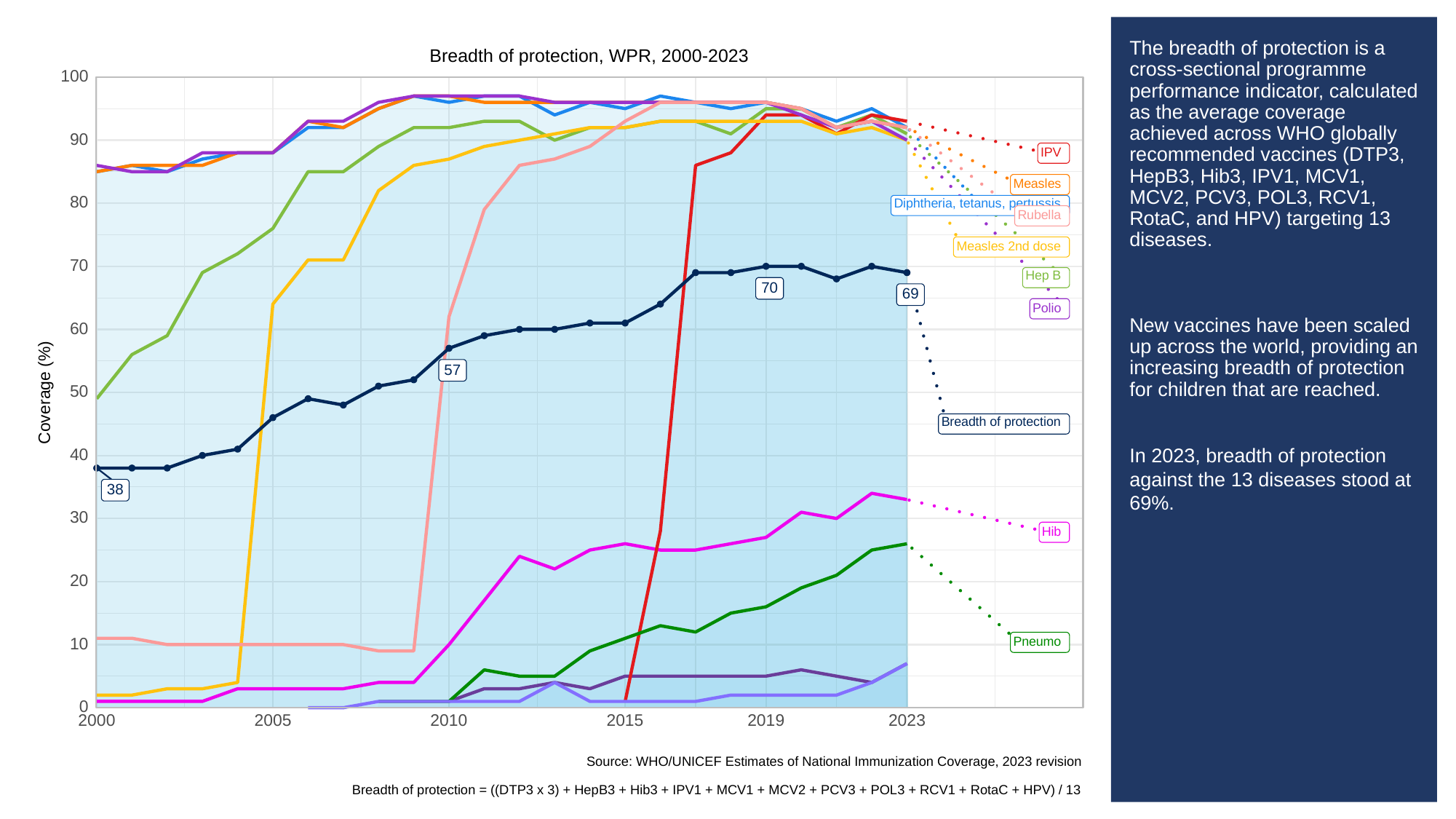

# The breadth of protection is a cross-sectional programme performance indicator, calculated as the average coverage achieved across WHO globally recommended vaccines (DTP3, HepB3, Hib3, IPV1, MCV1, MCV2, PCV3, POL3, RCV1, RotaC, and HPV) targeting 13 diseases.

New vaccines have been scaled up across the world, providing an increasing breadth of protection for children that are reached.

In 2023, breadth of protection against the 13 diseases stood at 69%.

Breadth of protection, WPR, 2000-2023
100

90

IPV

Measles

80
Diphtheria, tetanus, pertussis

Rubella

Measles 2nd dose
70

Hep B

70

69

Polio

60

57

Coverage (%)
50

Breadth of protection

40

38

30

Hib

20

Pneumo
10

0

2023
2000
2005
2010
2015
2019
Source: WHO/UNICEF Estimates of National Immunization Coverage, 2023 revision

Breadth of protection = ((DTP3 x 3) + HepB3 + Hib3 + IPV1 + MCV1 + MCV2 + PCV3 + POL3 + RCV1 + RotaC + HPV) / 13